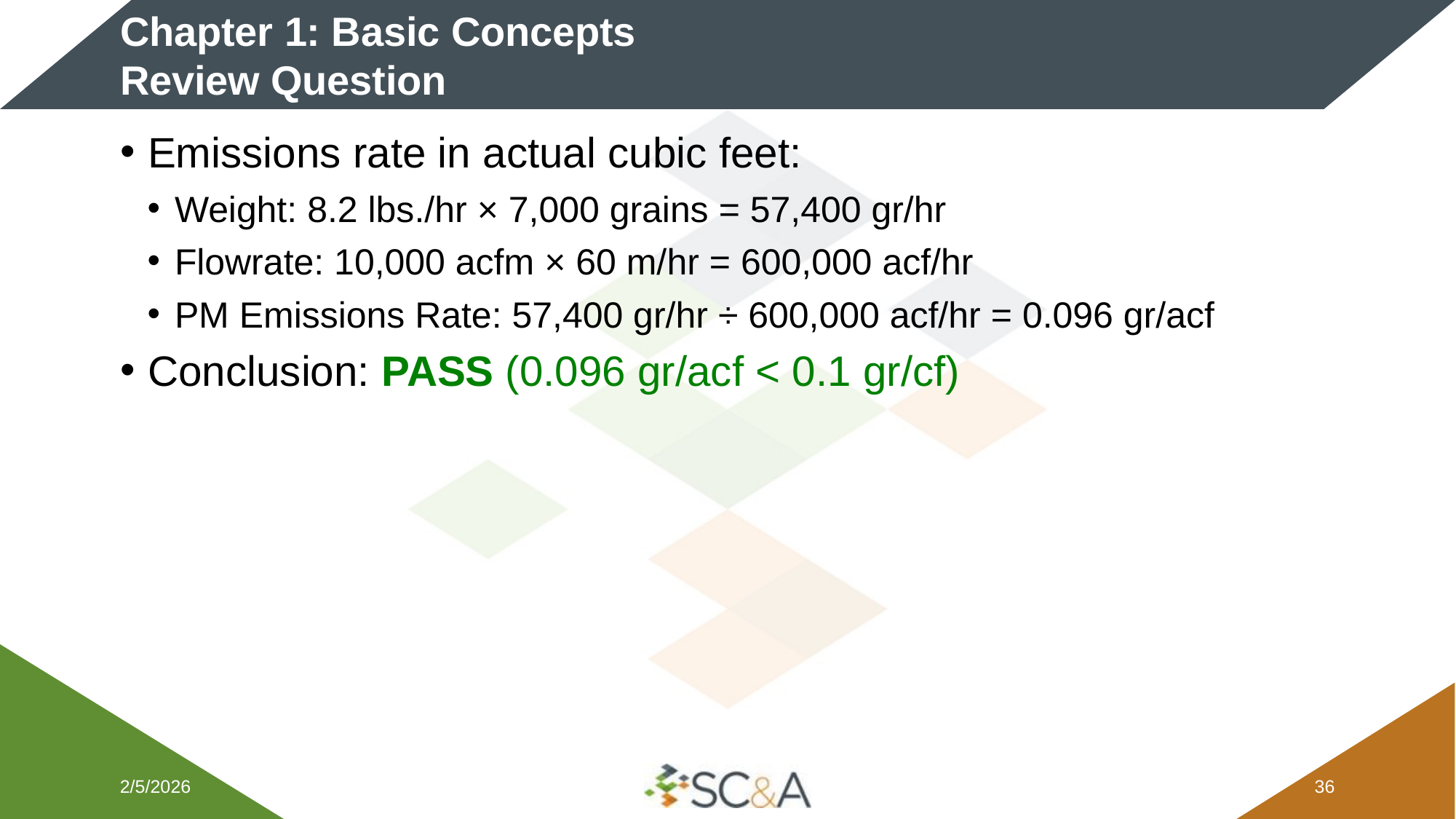

# Chapter 1: Basic Concepts​ Review Question
Emissions rate in actual cubic feet:
Weight: 8.2 lbs./hr × 7,000 grains = 57,400 gr/hr
Flowrate: 10,000 acfm × 60 m/hr = 600,000 acf/hr
PM Emissions Rate: 57,400 gr/hr ÷ 600,000 acf/hr = 0.096 gr/acf
Conclusion: PASS (0.096 gr/acf < 0.1 gr/cf)
2/5/2026
36